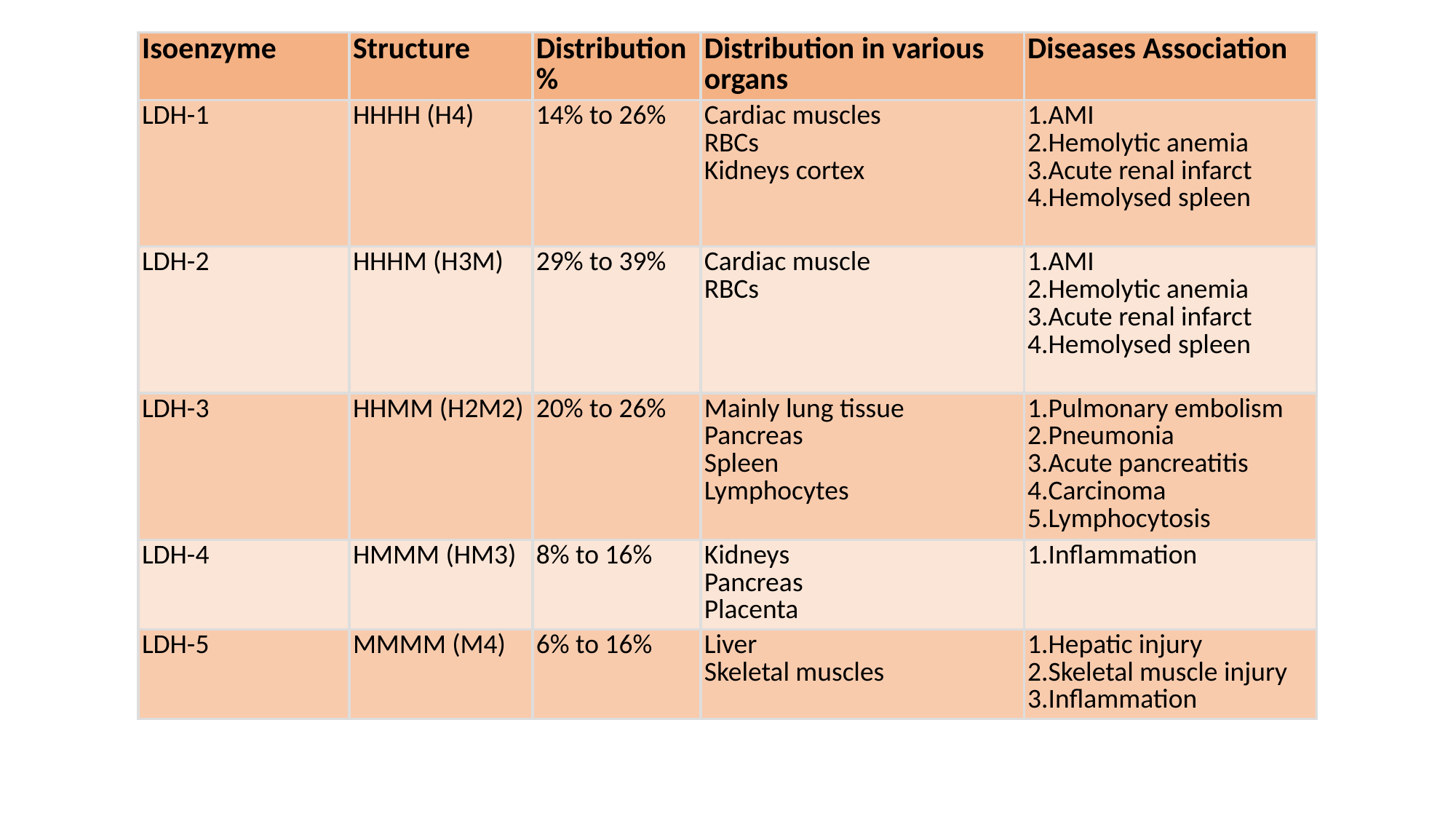

| Isoenzyme | Structure | Distribution % | Distribution in various organs | Diseases Association |
| --- | --- | --- | --- | --- |
| LDH-1 | HHHH (H4) | 14% to 26% | Cardiac muscles RBCs Kidneys cortex | AMI Hemolytic anemia Acute renal infarct Hemolysed spleen |
| LDH-2 | HHHM (H3M) | 29% to 39% | Cardiac muscle RBCs | AMI Hemolytic anemia Acute renal infarct Hemolysed spleen |
| LDH-3 | HHMM (H2M2) | 20% to 26% | Mainly lung tissue Pancreas Spleen Lymphocytes | Pulmonary embolism Pneumonia Acute pancreatitis Carcinoma Lymphocytosis |
| LDH-4 | HMMM (HM3) | 8% to 16% | Kidneys Pancreas Placenta | Inflammation |
| LDH-5 | MMMM (M4) | 6% to 16% | Liver Skeletal muscles | Hepatic injury Skeletal muscle injury Inflammation |
#